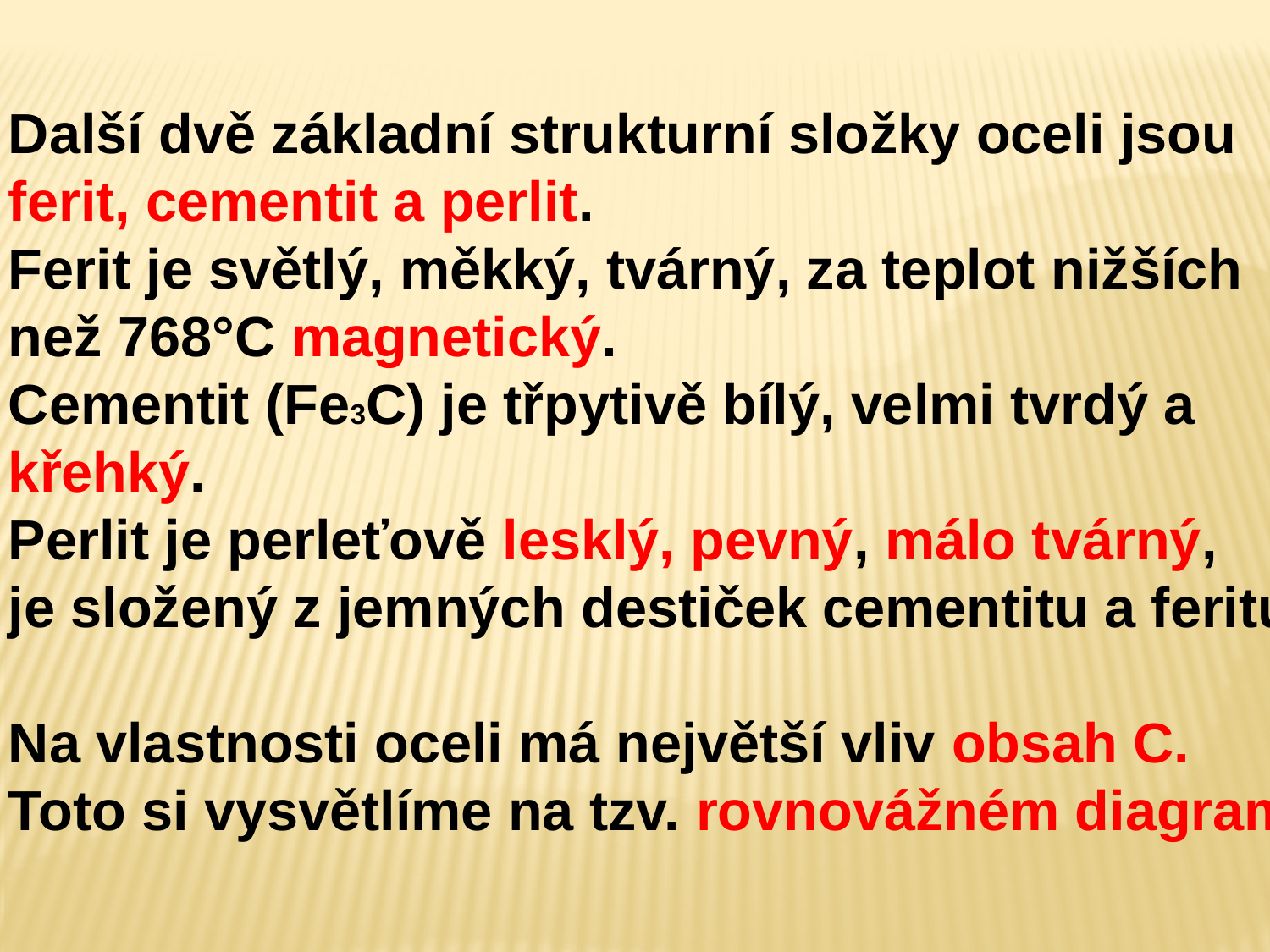

Další dvě základní strukturní složky oceli jsou
ferit, cementit a perlit.
Ferit je světlý, měkký, tvárný, za teplot nižších
než 768°C magnetický.
Cementit (Fe3C) je třpytivě bílý, velmi tvrdý a
křehký.
Perlit je perleťově lesklý, pevný, málo tvárný,
je složený z jemných destiček cementitu a feritu.

Na vlastnosti oceli má největší vliv obsah C.
Toto si vysvětlíme na tzv. rovnovážném diagramu.